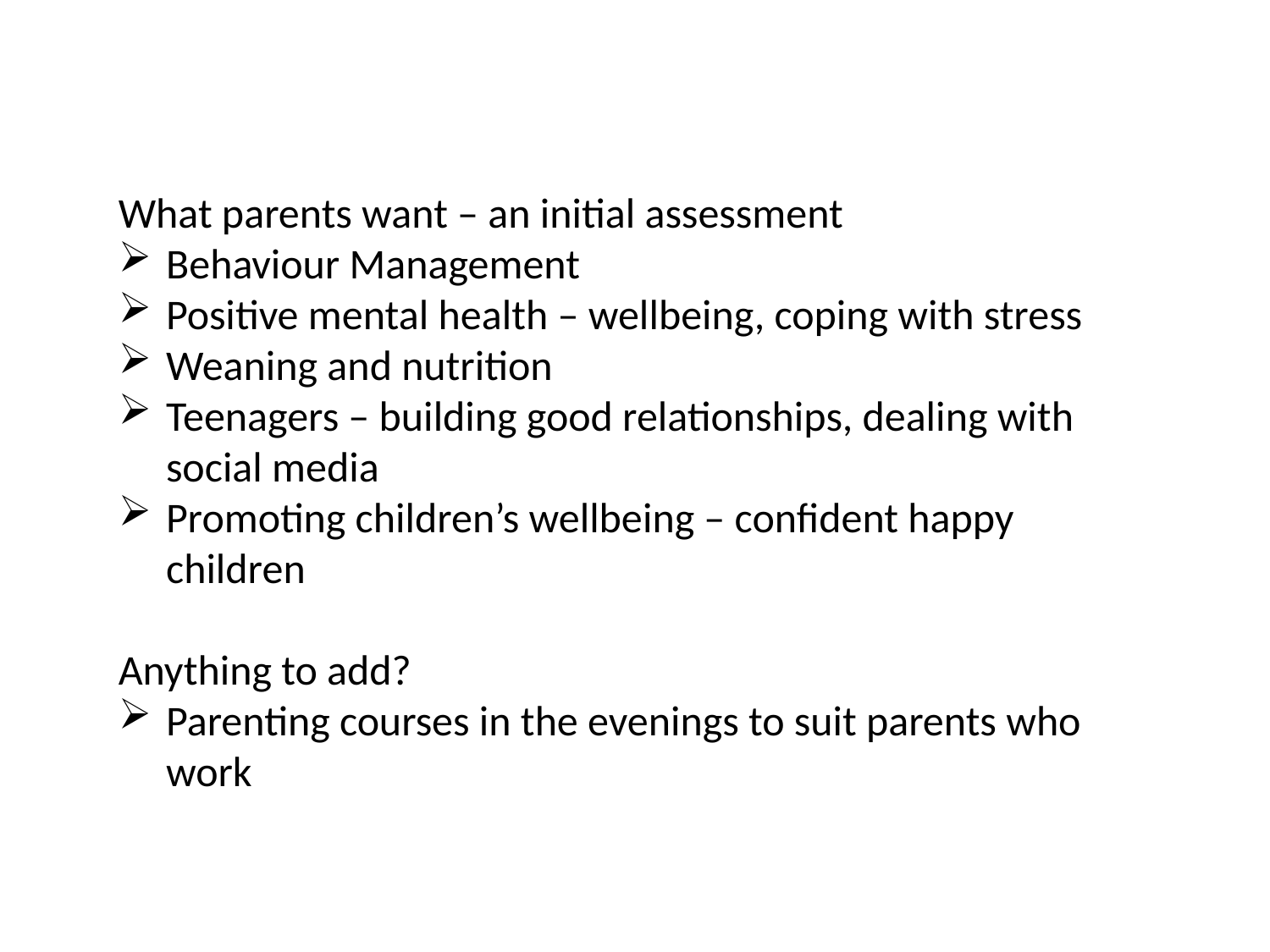

What parents want – an initial assessment
Behaviour Management
Positive mental health – wellbeing, coping with stress
Weaning and nutrition
Teenagers – building good relationships, dealing with social media
Promoting children’s wellbeing – confident happy children

Anything to add?
Parenting courses in the evenings to suit parents who work